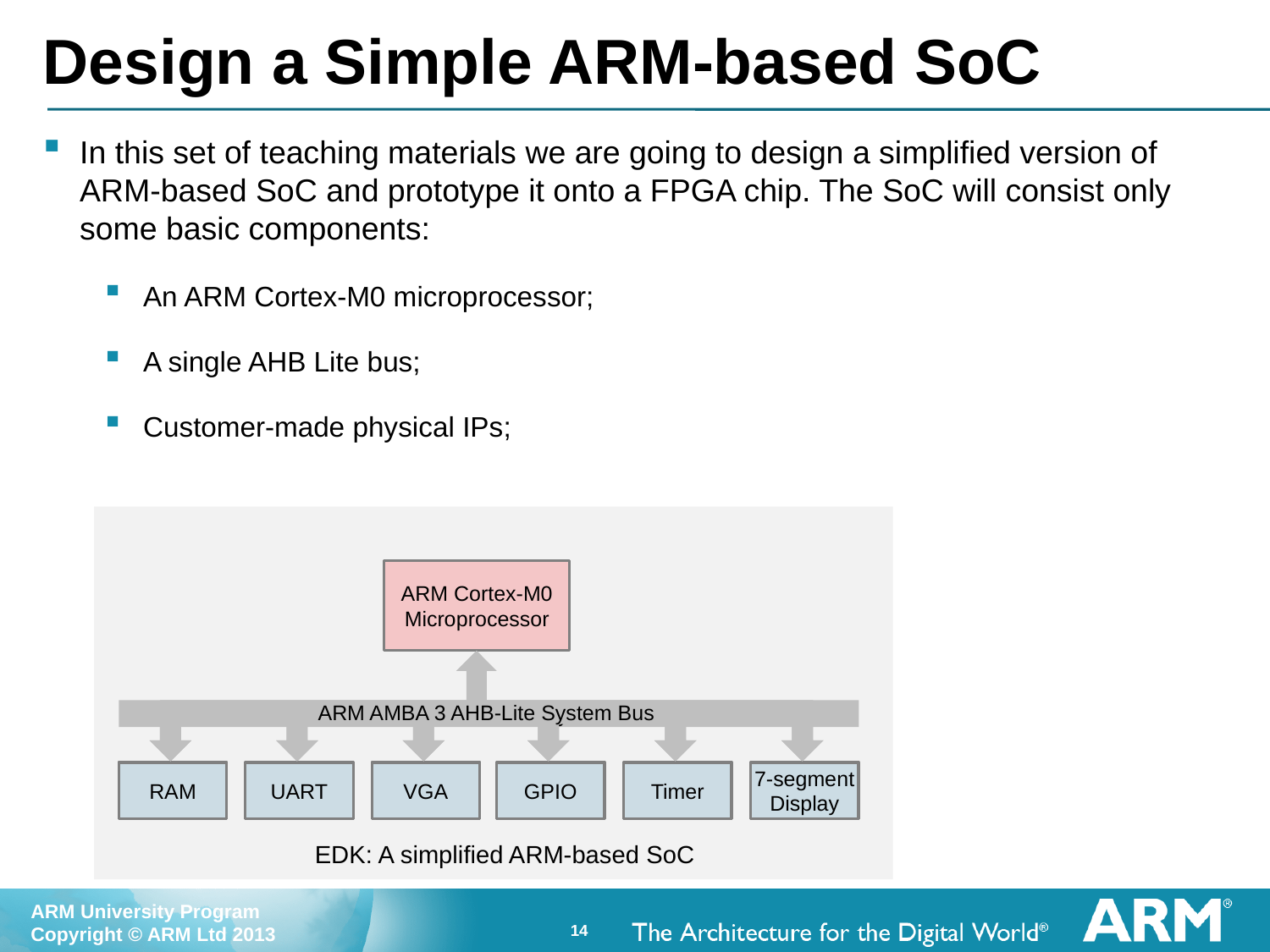

# Design a Simple ARM-based SoC
In this set of teaching materials we are going to design a simplified version of ARM-based SoC and prototype it onto a FPGA chip. The SoC will consist only some basic components:
An ARM Cortex-M0 microprocessor;
A single AHB Lite bus;
Customer-made physical IPs;

ARM Cortex-M0
Microprocessor

ARM AMBA 3 AHB-Lite System Bus
ARM AMBA 3 AHB-Lite System Bus

RAM
System
Control
UART
ROM
VGA
Boot
ROM
RAM
GPIO
ROM
Table
Timer
AHB
Peripheral
7-segment
Display
EDK: A simplified ARM-based SoC